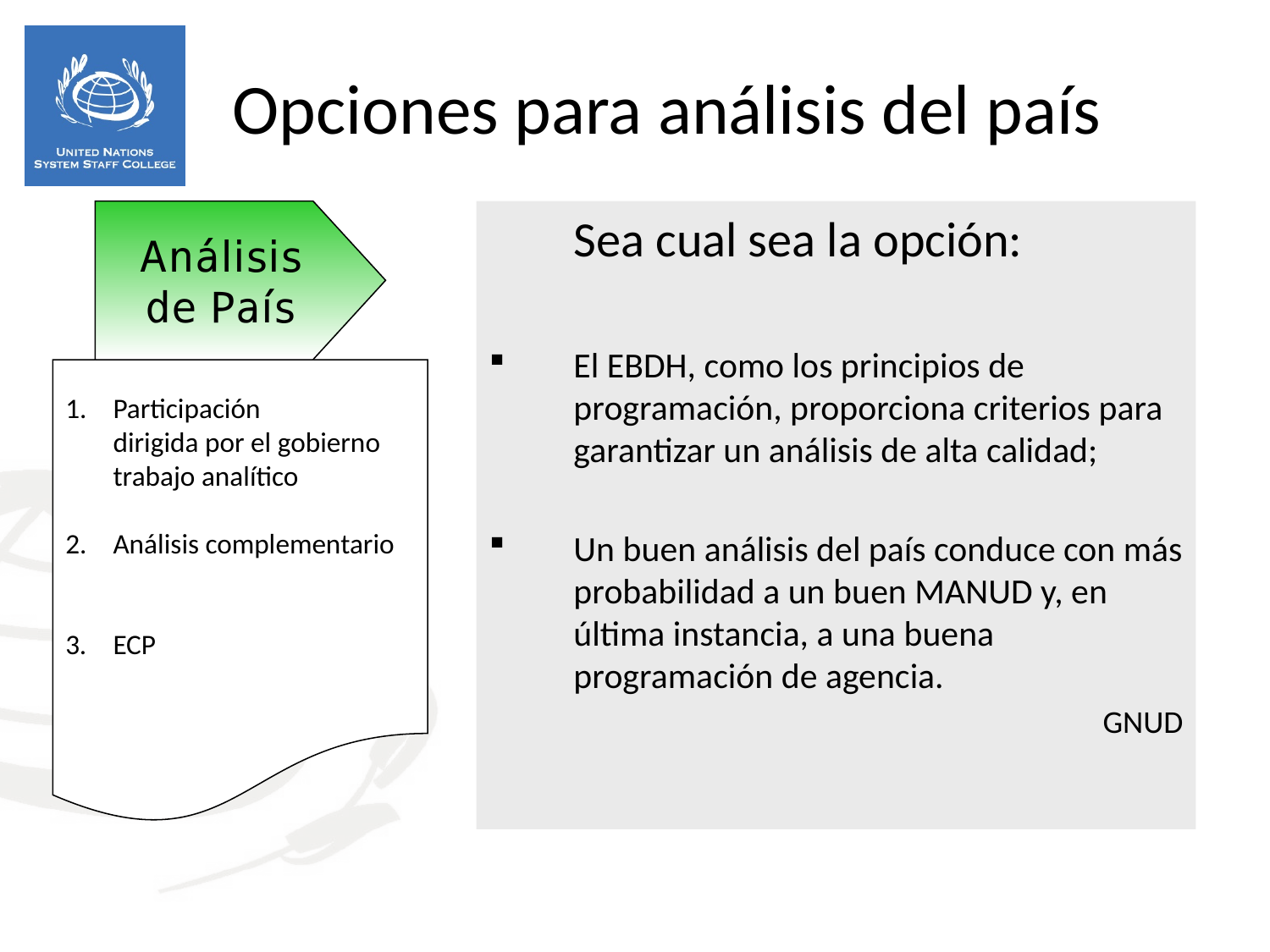

Opciones para análisis del país
Análisis
de País
	Sea cual sea la opción:

El EBDH, como los principios de programación, proporciona criterios para garantizar un análisis de alta calidad;

Un buen análisis del país conduce con más probabilidad a un buen MANUD y, en última instancia, a una buena programación de agencia.
GNUD
Participación
	dirigida por el gobierno
	trabajo analítico

Análisis complementario

3.	ECP